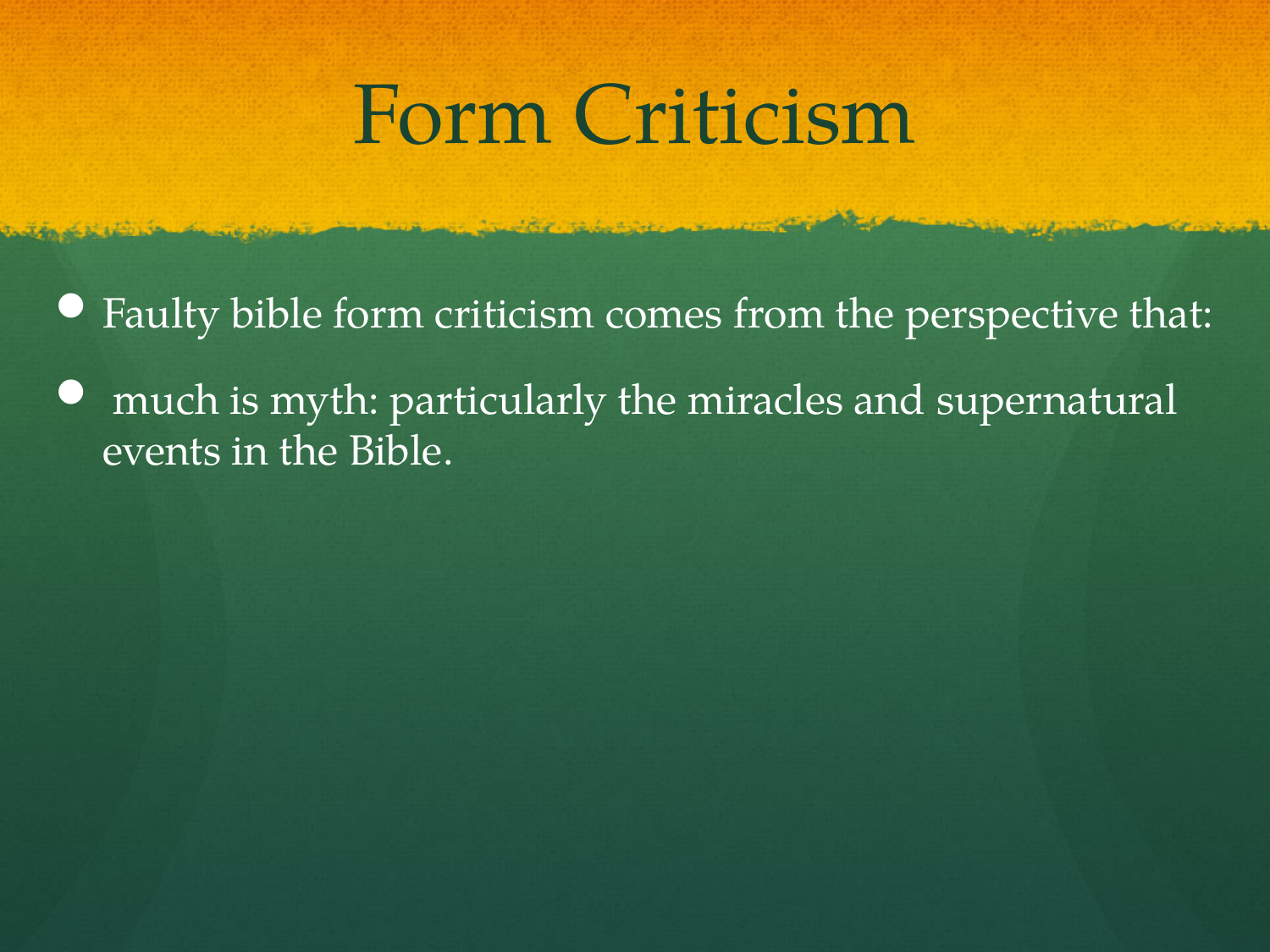

# Form Criticism
Faulty bible form criticism comes from the perspective that:
 much is myth: particularly the miracles and supernatural events in the Bible.